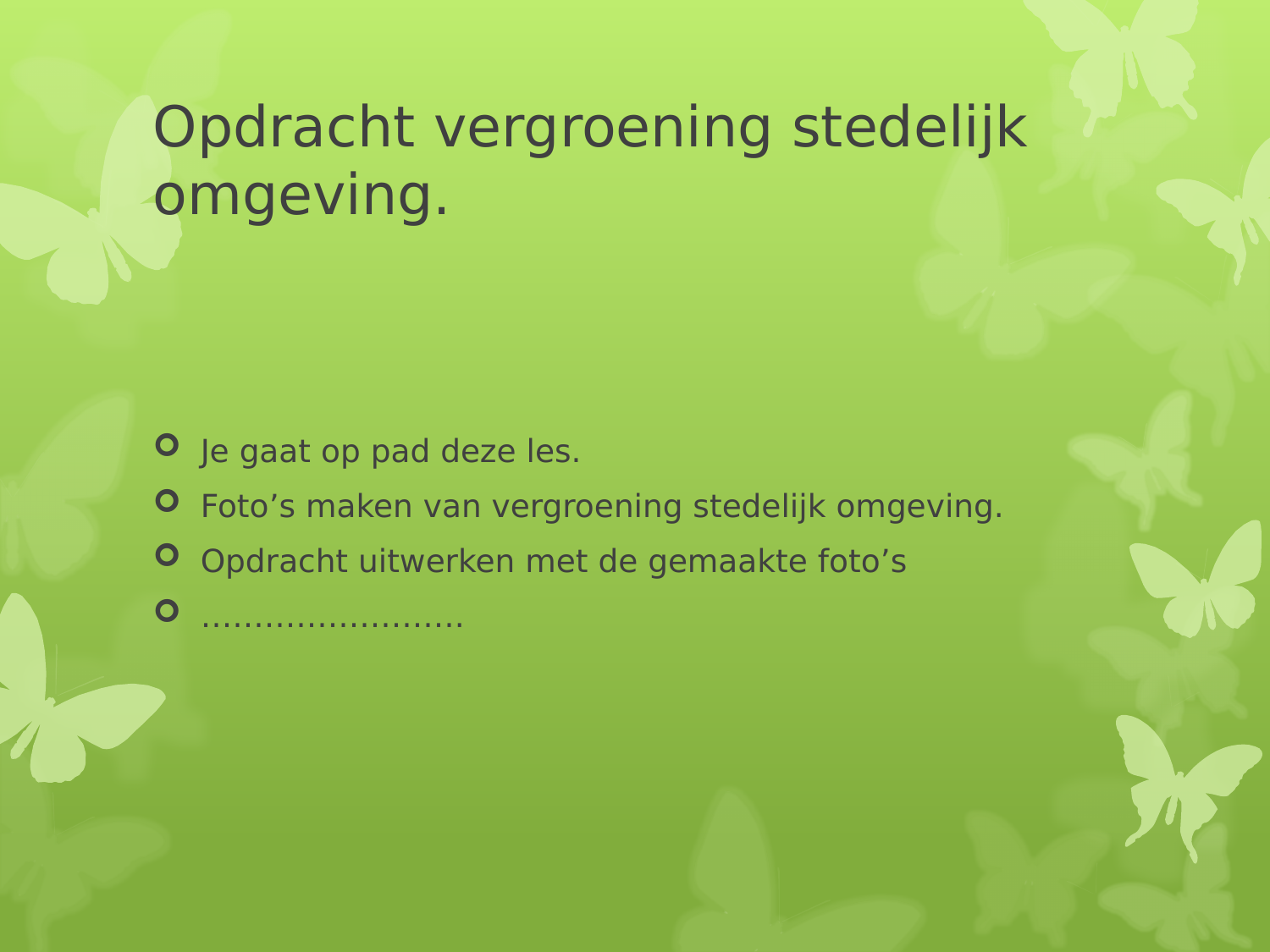

# Opdracht vergroening stedelijk omgeving.
Je gaat op pad deze les.
Foto’s maken van vergroening stedelijk omgeving.
Opdracht uitwerken met de gemaakte foto’s
…………………….